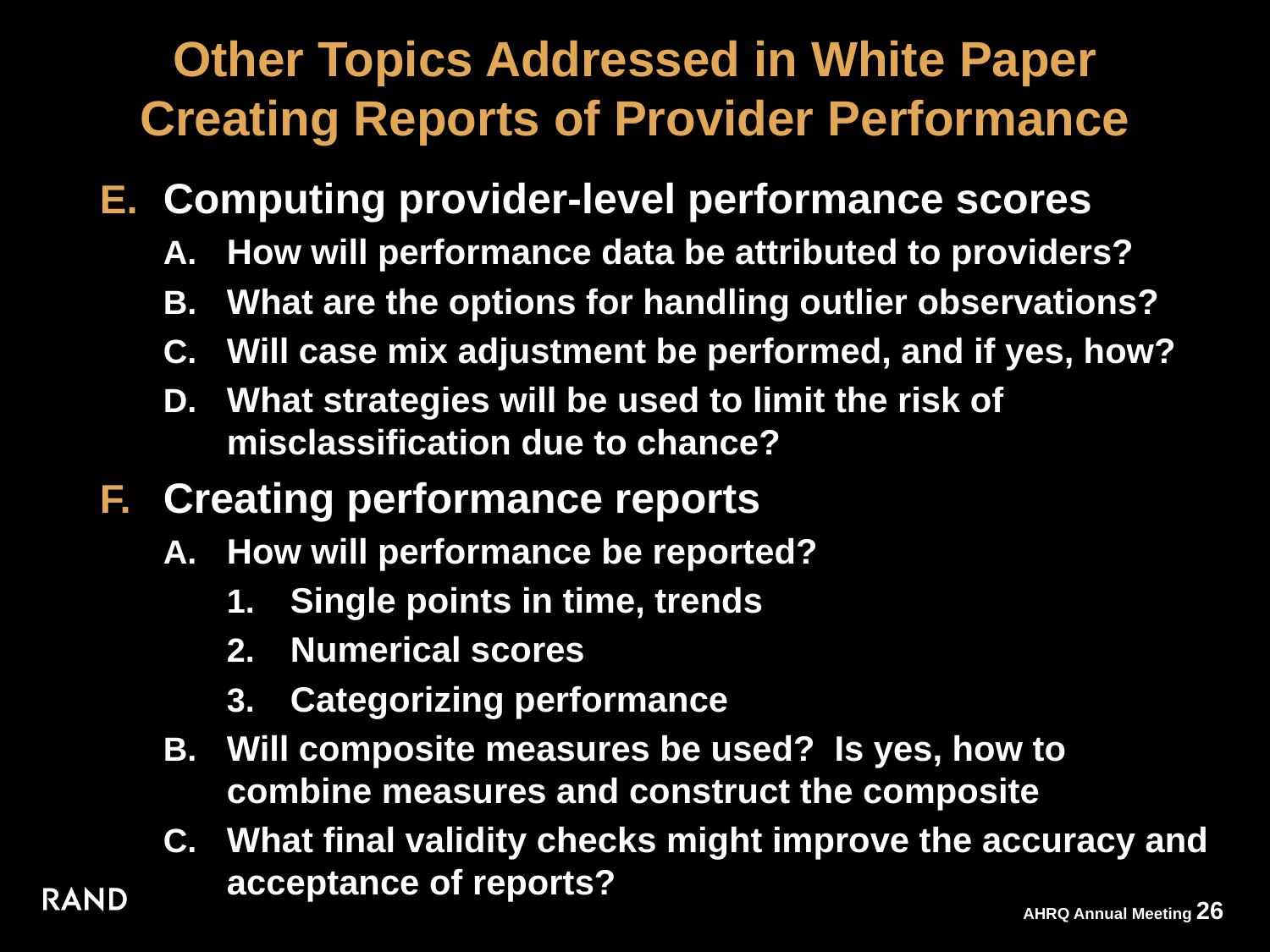

# Other Topics Addressed in White Paper Creating Reports of Provider Performance
Computing provider-level performance scores
How will performance data be attributed to providers?
What are the options for handling outlier observations?
Will case mix adjustment be performed, and if yes, how?
What strategies will be used to limit the risk of misclassification due to chance?
Creating performance reports
How will performance be reported?
Single points in time, trends
Numerical scores
Categorizing performance
Will composite measures be used?  Is yes, how to combine measures and construct the composite
What final validity checks might improve the accuracy and acceptance of reports?